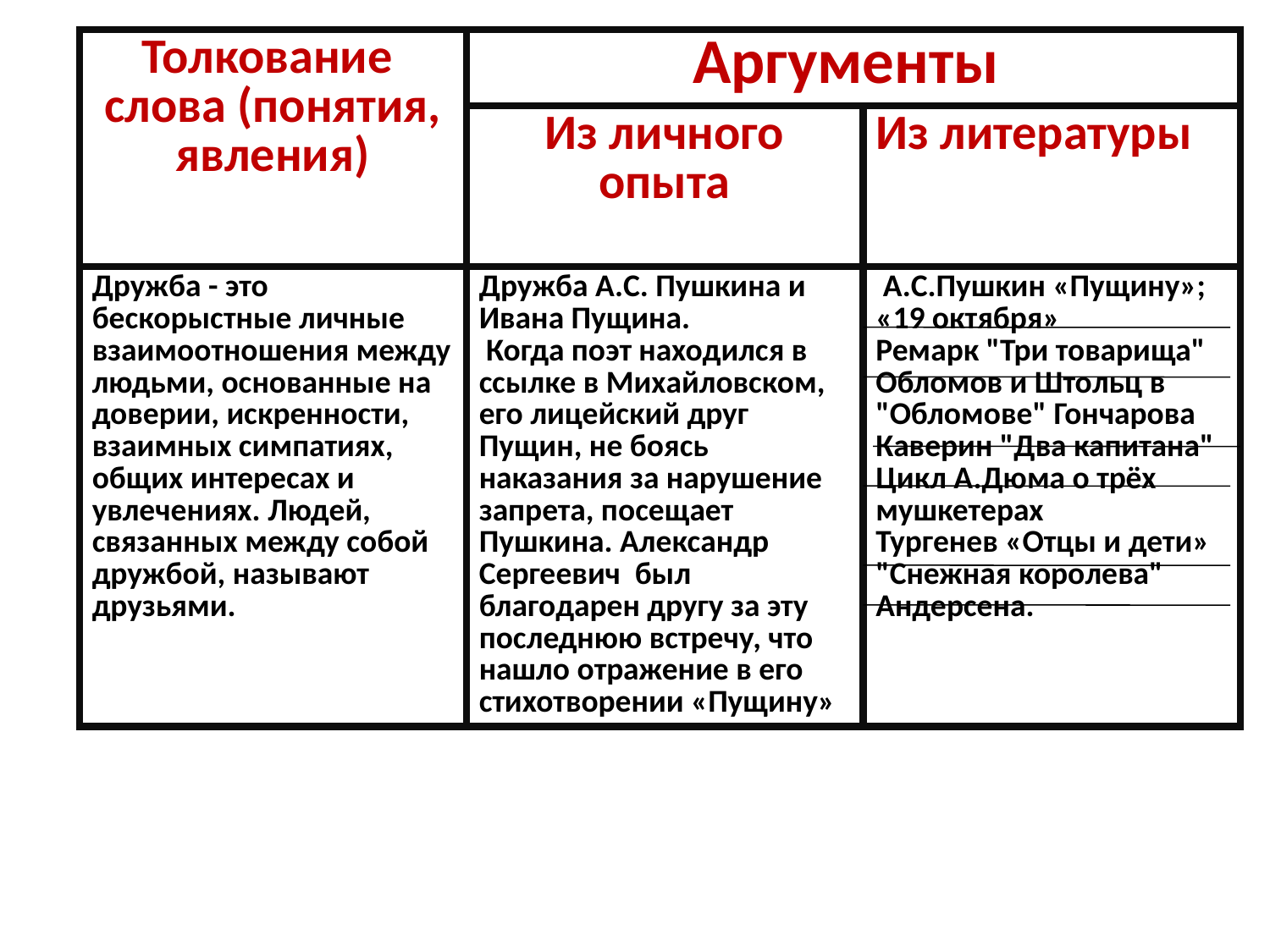

| Толкование слова (понятия, явления) | Аргументы |  |
| --- | --- | --- |
|  | Из личного опыта | Из литературы |
| Дружба - это бескорыстные личные взаимоотношения между людьми, основанные на доверии, искренности, взаимных симпатиях, общих интересах и увлечениях. Людей, связанных между собой дружбой, называют друзьями. | Дружба А.С. Пушкина и Ивана Пущина. Когда поэт находился в ссылке в Михайловском, его лицейский друг Пущин, не боясь наказания за нарушение запрета, посещает Пушкина. Александр Сергеевич был благодарен другу за эту последнюю встречу, что нашло отражение в его стихотворении «Пущину» | А.С.Пушкин «Пущину»; «19 октября» Ремарк "Три товарища" Обломов и Штольц в "Обломове" Гончарова Каверин "Два капитана" Цикл А.Дюма о трёх мушкетерах Тургенев «Отцы и дети» "Снежная королева" Андерсена. |
|  |  |  |
| --- | --- | --- |
|  |  |  |